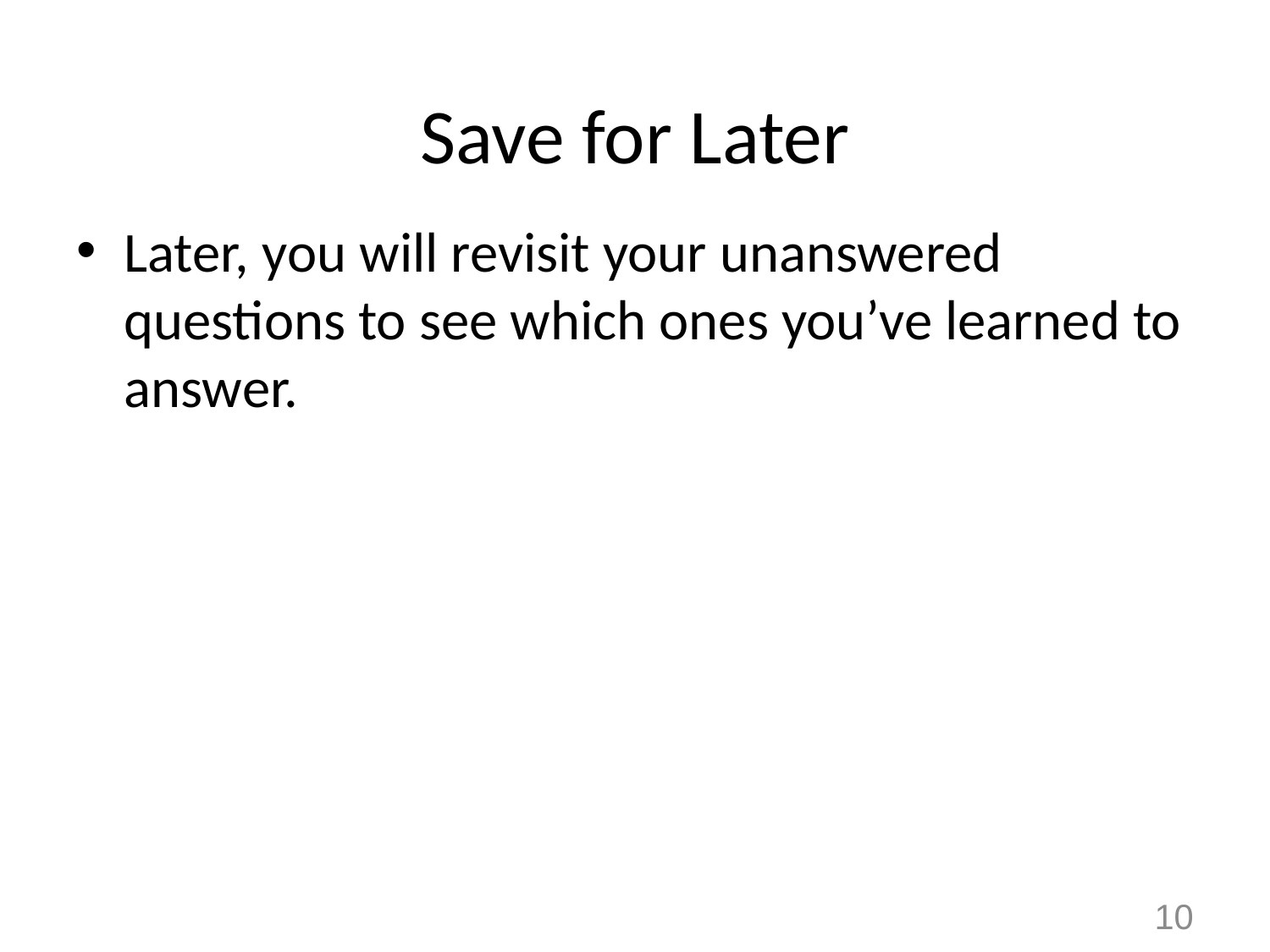

# Save for Later
Later, you will revisit your unanswered questions to see which ones you’ve learned to answer.

10